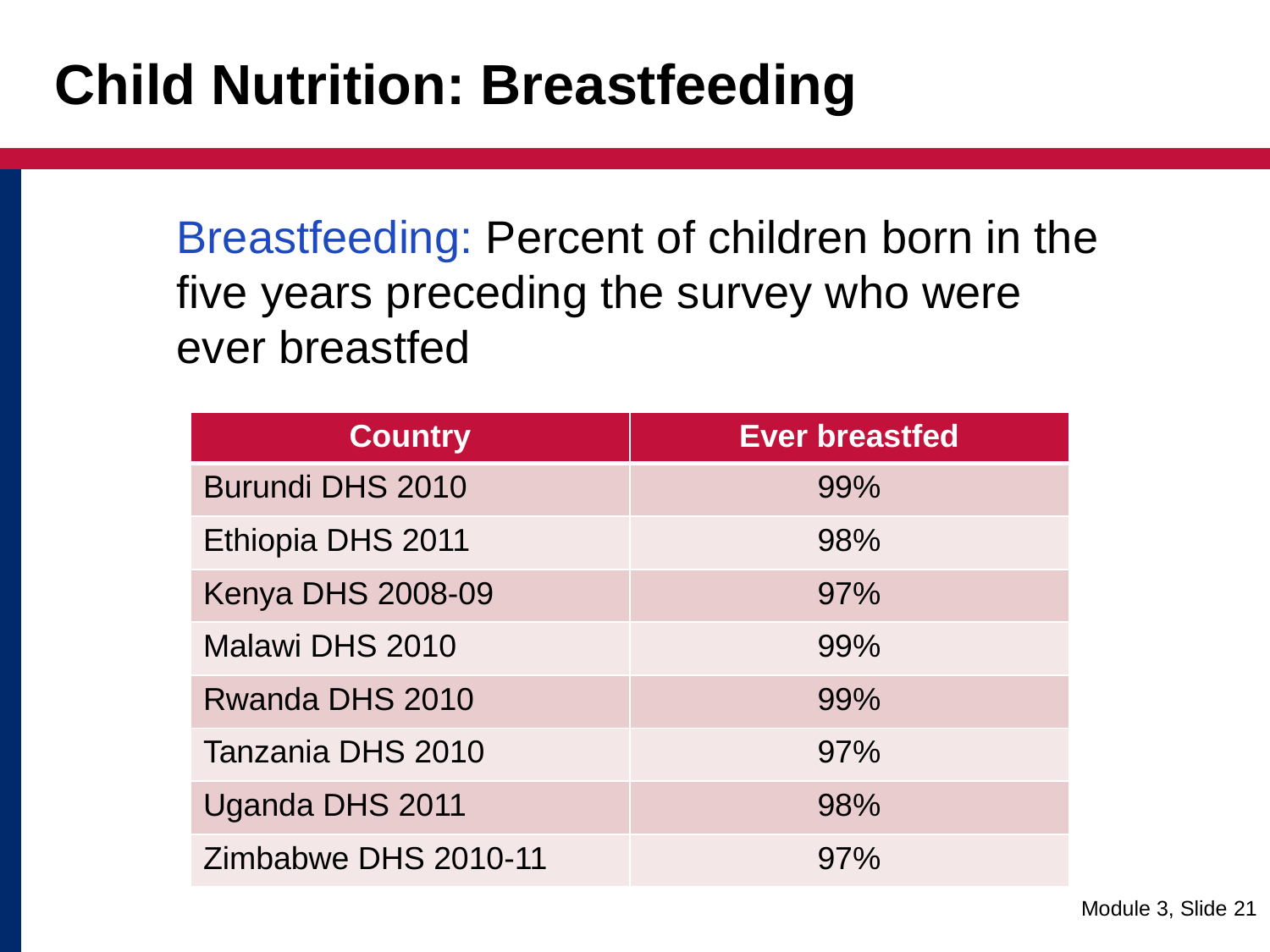

# Child Nutrition: Breastfeeding
	Breastfeeding: Percent of children born in the five years preceding the survey who were ever breastfed

| Country | Ever breastfed |
| --- | --- |
| Burundi DHS 2010 | 99% |
| Ethiopia DHS 2011 | 98% |
| Kenya DHS 2008-09 | 97% |
| Malawi DHS 2010 | 99% |
| Rwanda DHS 2010 | 99% |
| Tanzania DHS 2010 | 97% |
| Uganda DHS 2011 | 98% |
| Zimbabwe DHS 2010-11 | 97% |
Module 3, Slide 21